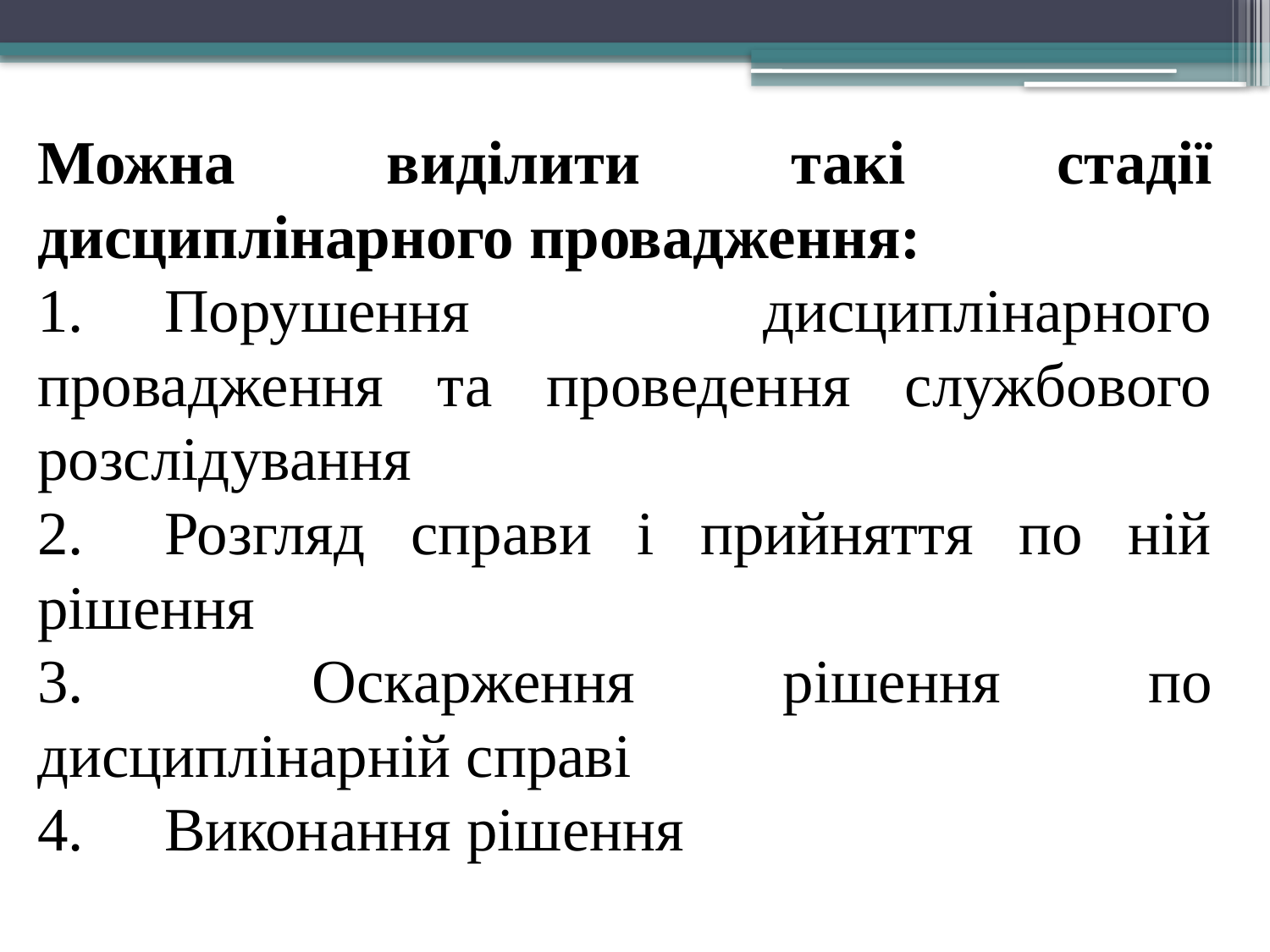

Можна виділити такі стадії дисциплінарного провадження:
1.	Порушення дисциплінарного провадження та проведення службового розслідування
2.	Розгляд справи і прийняття по ній рішення
3.	 Оскарження рішення по дисциплінарній справі
4. 	Виконання рішення